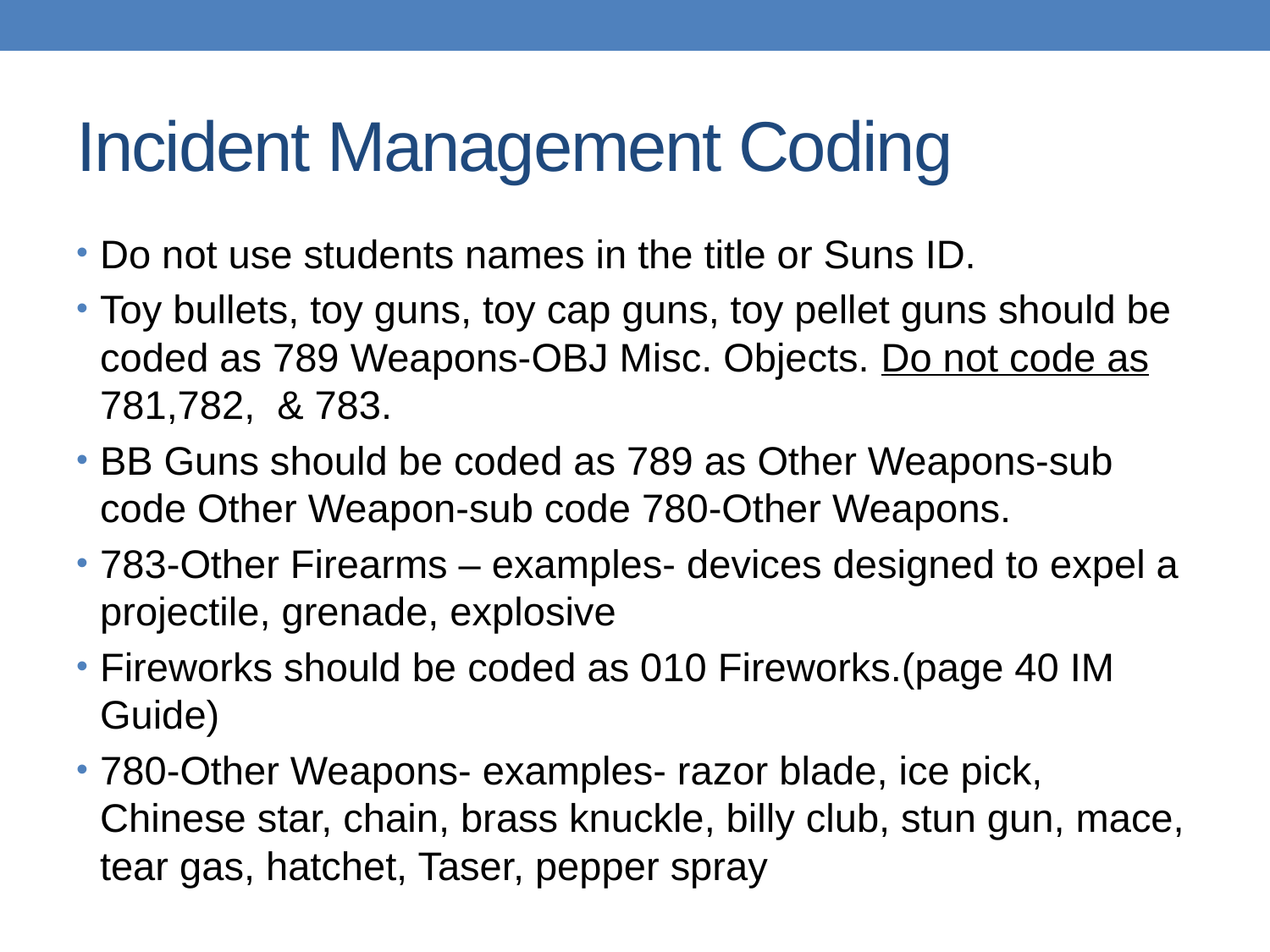

# Incident Management Coding
Do not use students names in the title or Suns ID.
Toy bullets, toy guns, toy cap guns, toy pellet guns should be coded as 789 Weapons-OBJ Misc. Objects. Do not code as 781,782,  & 783.
BB Guns should be coded as 789 as Other Weapons-sub code Other Weapon-sub code 780-Other Weapons.
783-Other Firearms – examples- devices designed to expel a projectile, grenade, explosive
Fireworks should be coded as 010 Fireworks.(page 40 IM Guide)
780-Other Weapons- examples- razor blade, ice pick, Chinese star, chain, brass knuckle, billy club, stun gun, mace, tear gas, hatchet, Taser, pepper spray